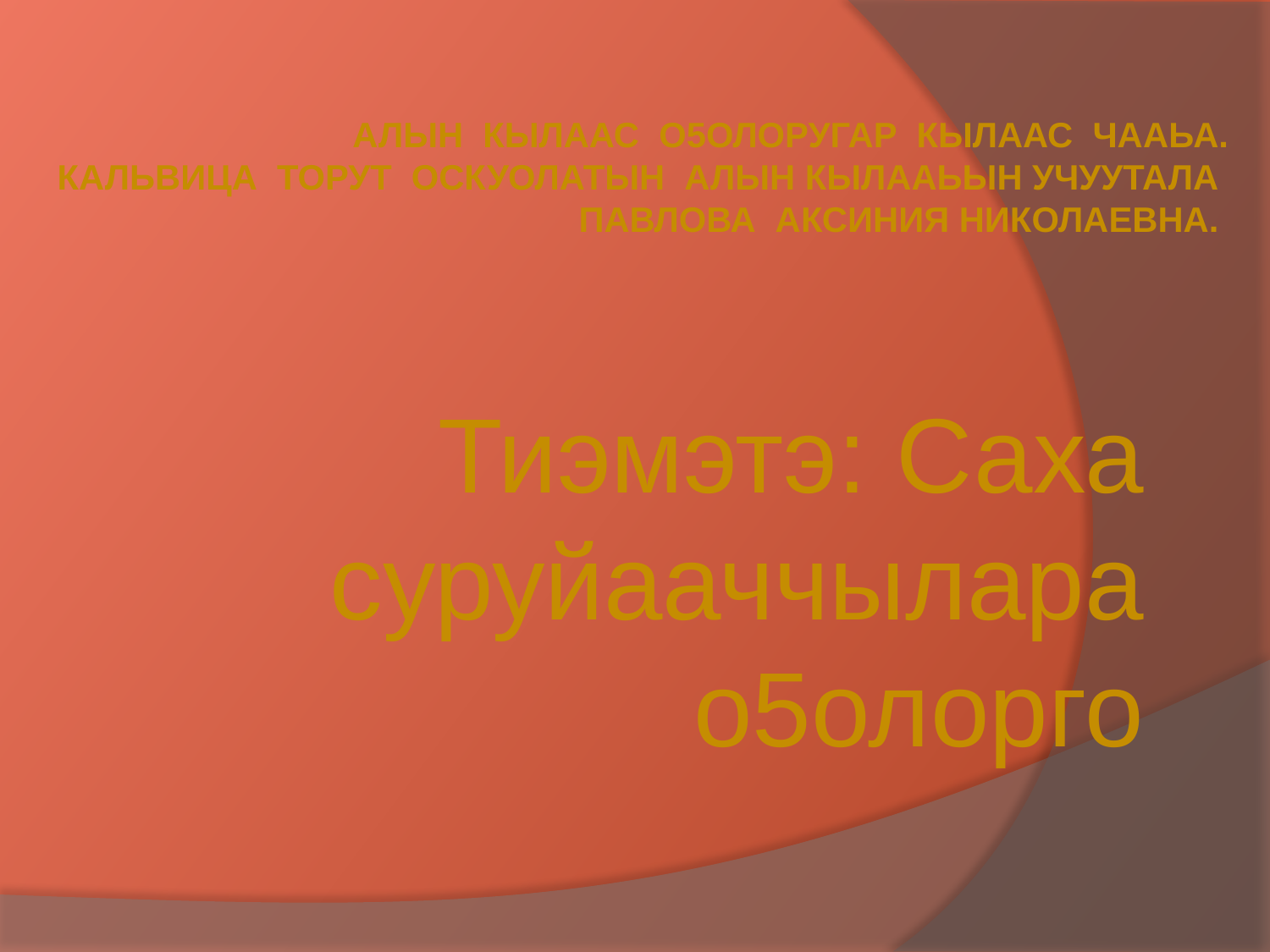

# алын  кылаас  о5олоругар  кылаас  чааьа. Кальвица  торут  оскуолатын  алын кылааьын учуутала  Павлова  Аксиния Николаевна.
                                                                                                             Тиэмэтэ: Саха суруйааччылара о5олорго